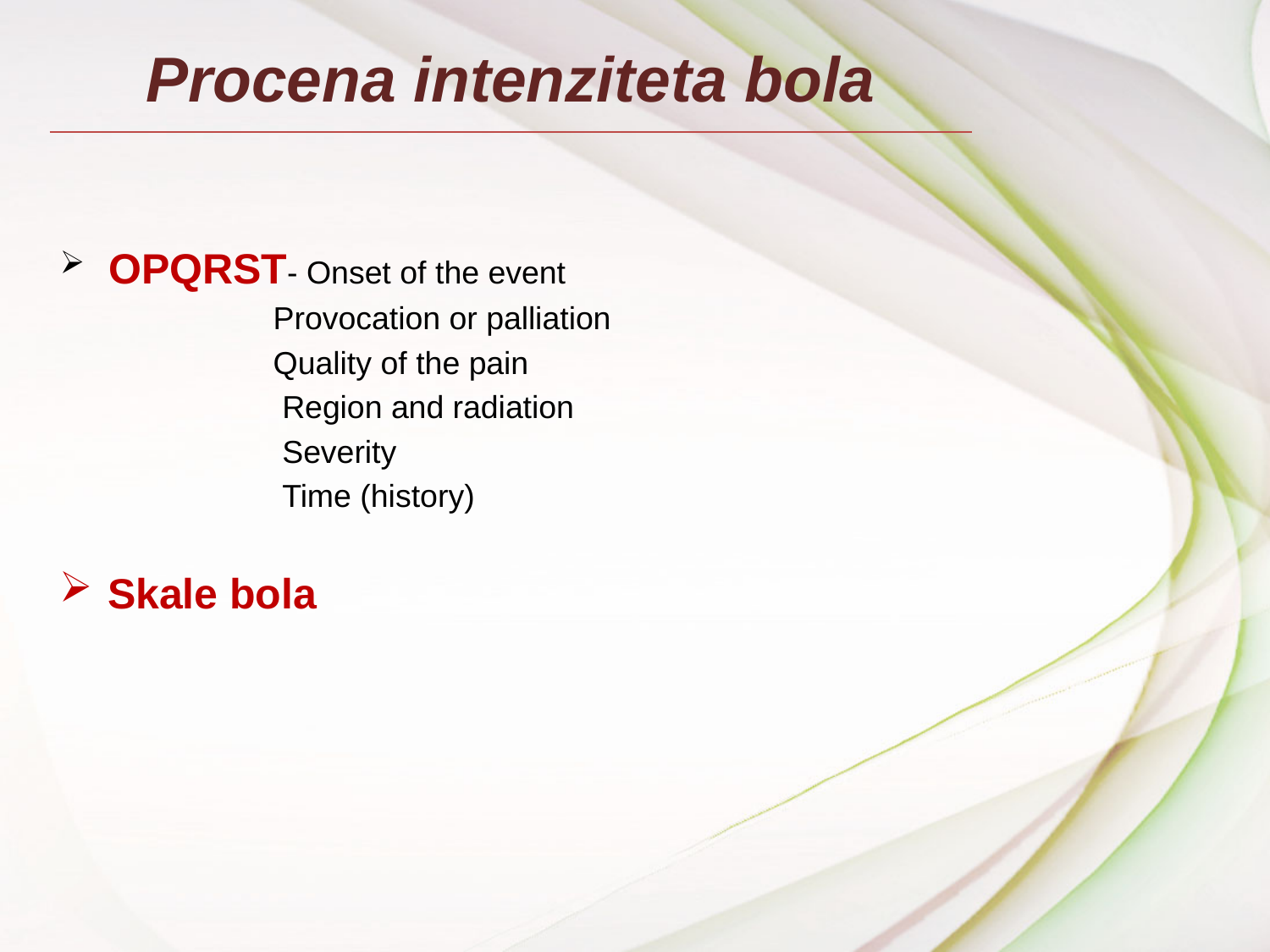

Procena intenziteta bola

 OPQRST- Onset of the event
                        Provocation or palliation
                        Quality of the pain
                         Region and radiation
                         Severity
                         Time (history)

Skale bola